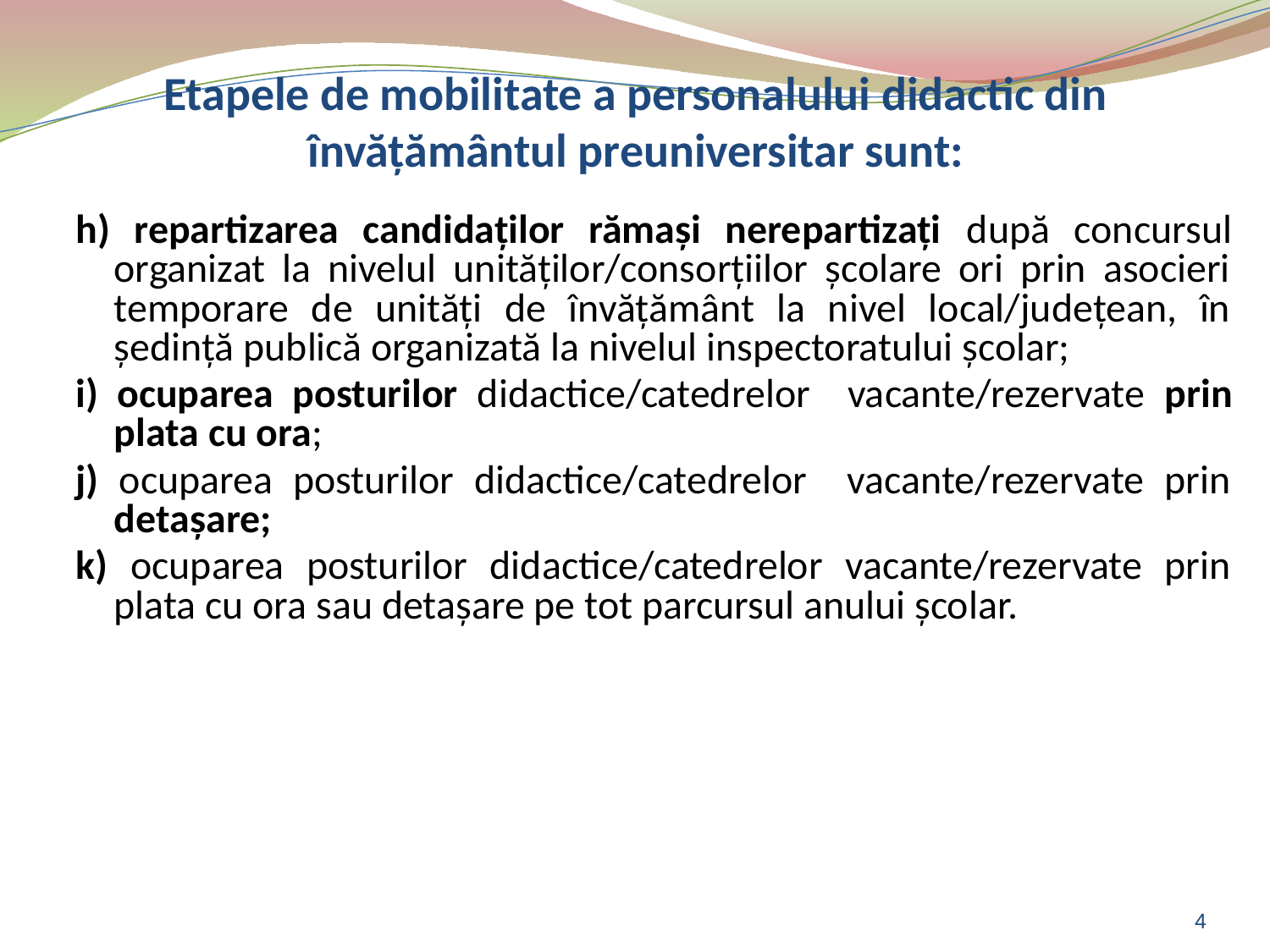

# Etapele de mobilitate a personalului didactic din învăţământul preuniversitar sunt:
h) repartizarea candidaţilor rămaşi nerepartizaţi după concursul organizat la nivelul unităţilor/consorţiilor şcolare ori prin asocieri temporare de unităţi de învăţământ la nivel local/judeţean, în şedinţă publică organizată la nivelul inspectoratului şcolar;
i) ocuparea posturilor didactice/catedrelor  vacante/rezervate prin plata cu ora;
j) ocuparea posturilor didactice/catedrelor  vacante/rezervate prin detaşare;
k) ocuparea posturilor didactice/catedrelor vacante/rezervate prin plata cu ora sau detaşare pe tot parcursul anului şcolar.
4